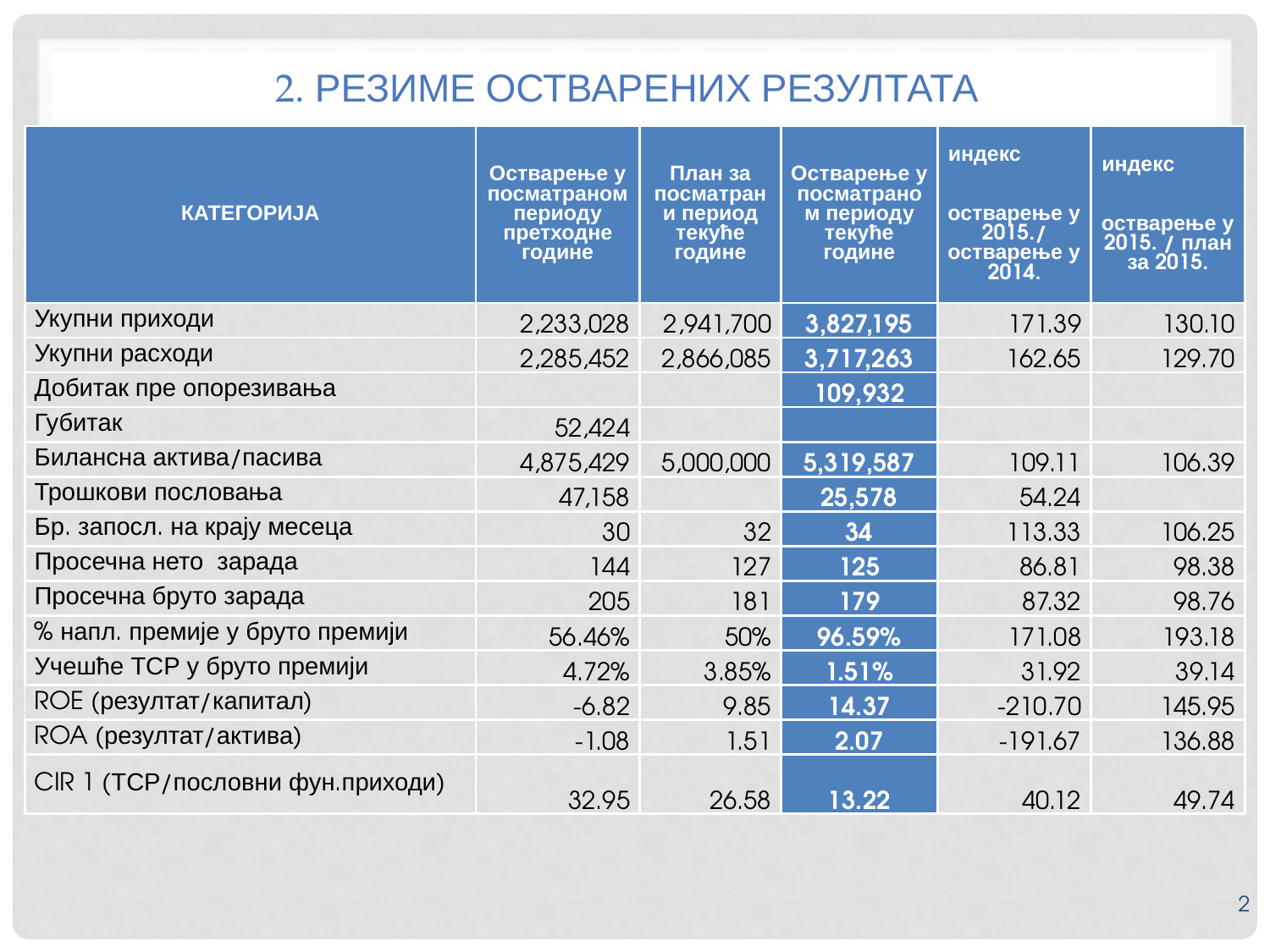

# 2. РЕЗИМЕ ОСТВАРЕНИХ РЕЗУЛТАТА
| КАТЕГОРИЈА | Остварење у посматраном периоду претходне године | План за посматрани период текуће године | Остварење у посматраном периоду текуће године | индекс остварење у 2015./ остварење у 2014. | индекс остварење у 2015. / план за 2015. |
| --- | --- | --- | --- | --- | --- |
| Укупни приходи | 2,233,028 | 2,941,700 | 3,827,195 | 171.39 | 130.10 |
| Укупни расходи | 2,285,452 | 2,866,085 | 3,717,263 | 162.65 | 129.70 |
| Добитак пре опорезивања |  |  | 109,932 |  |  |
| Губитак | 52,424 |  |  |  |  |
| Билансна актива/пасива | 4,875,429 | 5,000,000 | 5,319,587 | 109.11 | 106.39 |
| Трошкови пословања | 47,158 |  | 25,578 | 54.24 |  |
| Бр. запосл. на крају месеца | 30 | 32 | 34 | 113.33 | 106.25 |
| Просечна нето зарада | 144 | 127 | 125 | 86.81 | 98.38 |
| Просечна бруто зарада | 205 | 181 | 179 | 87.32 | 98.76 |
| % напл. премије у бруто премији | 56.46% | 50% | 96.59% | 171.08 | 193.18 |
| Учешће ТСР у бруто премији | 4.72% | 3.85% | 1.51% | 31.92 | 39.14 |
| ROE (резултат/капитал) | -6.82 | 9.85 | 14.37 | -210.70 | 145.95 |
| ROA (резултат/актива) | -1.08 | 1.51 | 2.07 | -191.67 | 136.88 |
| CIR 1 (ТСР/пословни фун.приходи) | 32.95 | 26.58 | 13.22 | 40.12 | 49.74 |
2